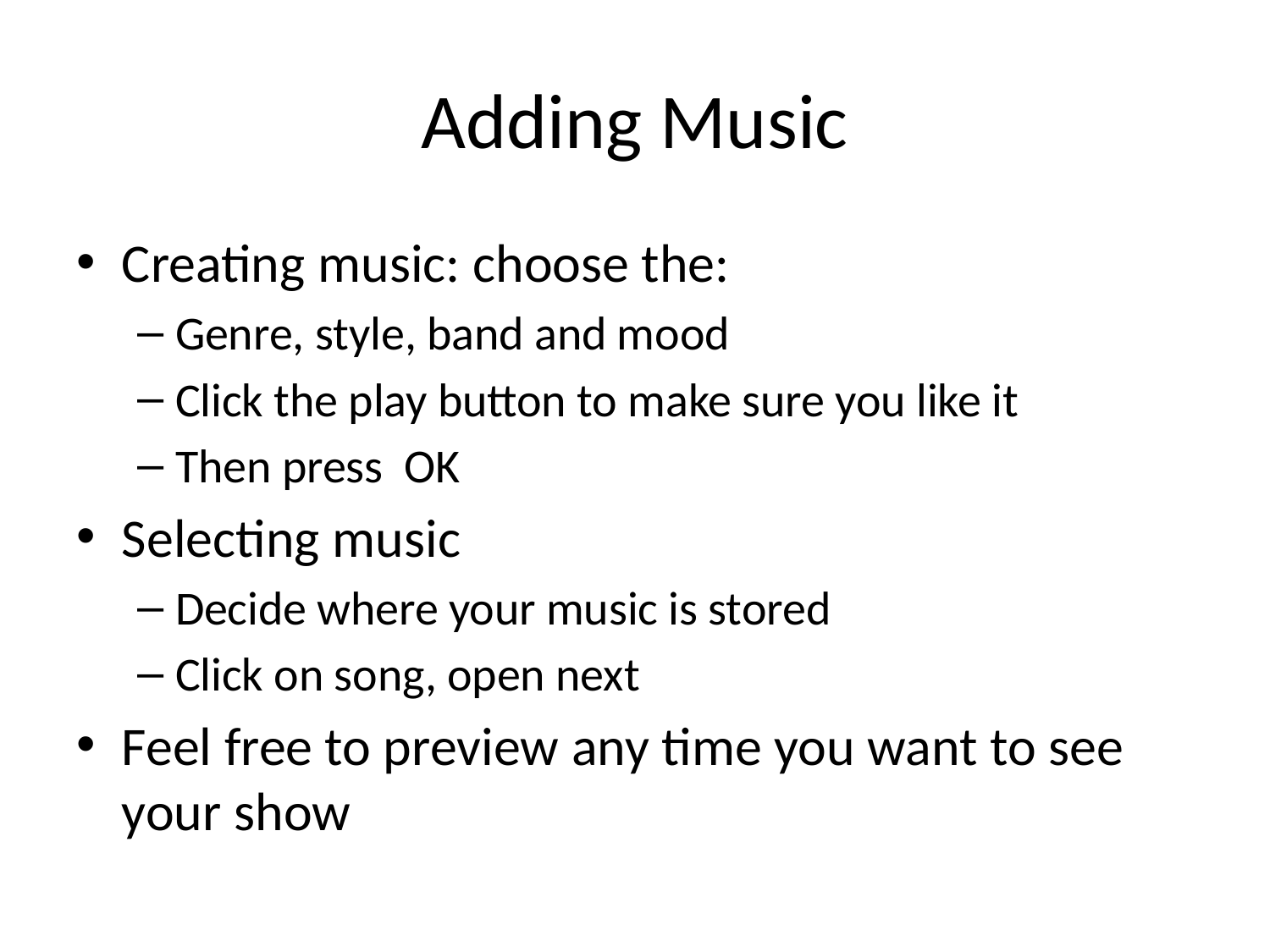

# Adding Music
Creating music: choose the:
Genre, style, band and mood
Click the play button to make sure you like it
Then press  OK
Selecting music
Decide where your music is stored
Click on song, open next
Feel free to preview any time you want to see your show